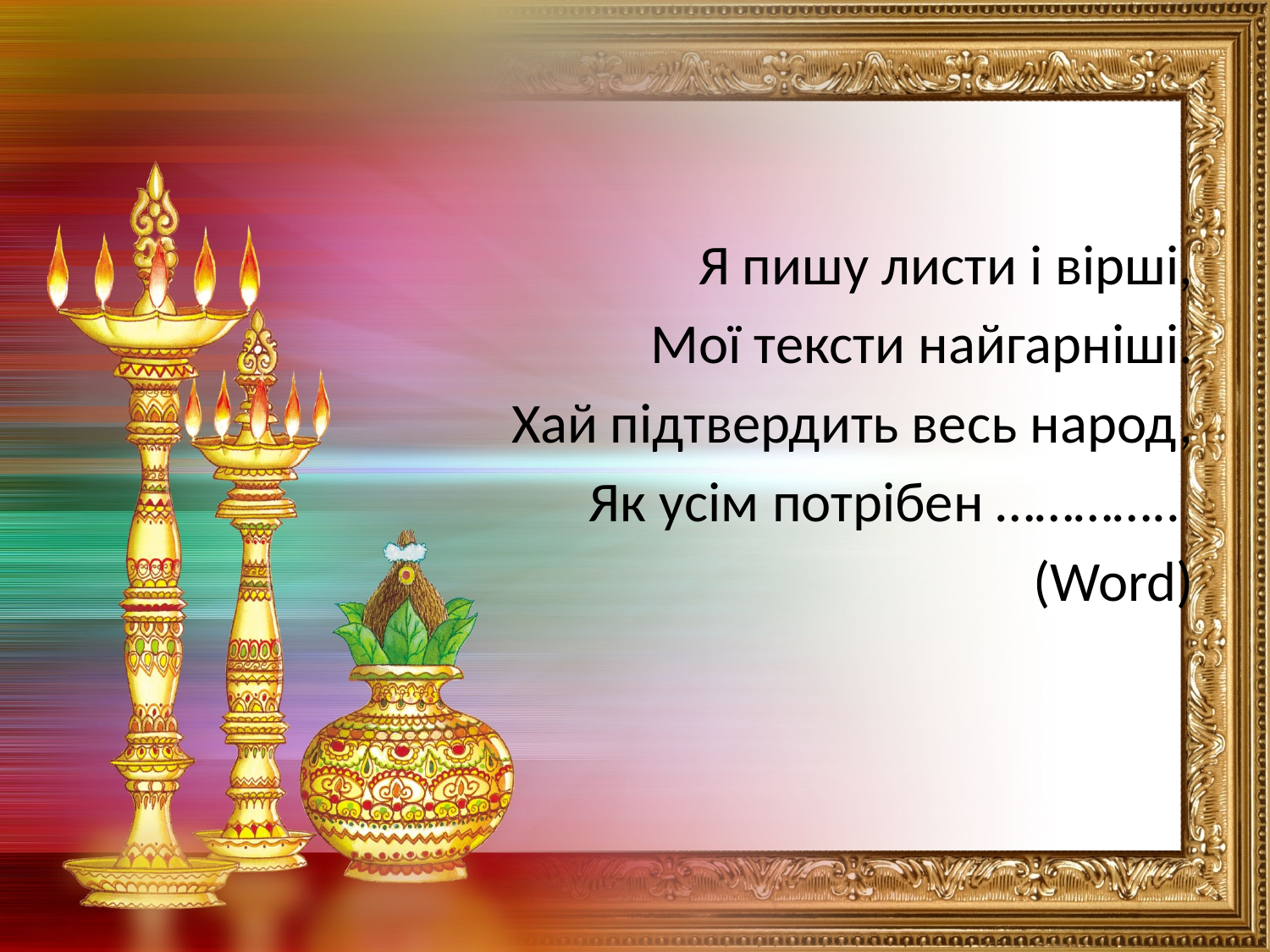

Я пишу листи і вірші,
Мої тексти найгарніші.
Хай підтвердить весь народ,
Як усім потрібен …………..
(Word)